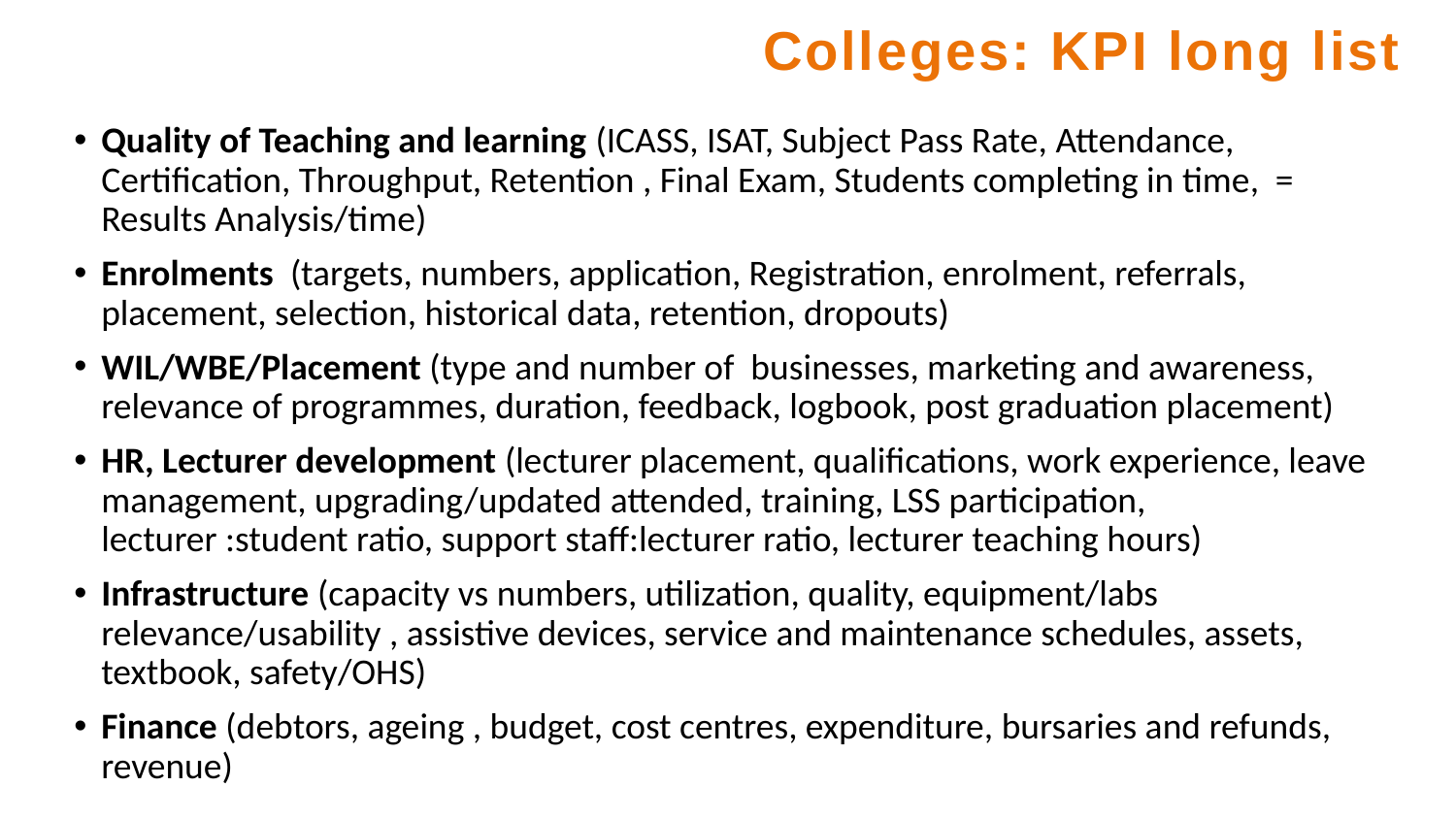

Colleges: KPI long list
Quality of Teaching and learning (ICASS, ISAT, Subject Pass Rate, Attendance, Certification, Throughput, Retention , Final Exam, Students completing in time,  = Results Analysis/time)
Enrolments  (targets, numbers, application, Registration, enrolment, referrals, placement, selection, historical data, retention, dropouts)
WIL/WBE/Placement (type and number of  businesses, marketing and awareness, relevance of programmes, duration, feedback, logbook, post graduation placement)
HR, Lecturer development (lecturer placement, qualifications, work experience, leave management, upgrading/updated attended, training, LSS participation, lecturer :student ratio, support staff:lecturer ratio, lecturer teaching hours)
Infrastructure (capacity vs numbers, utilization, quality, equipment/labs relevance/usability , assistive devices, service and maintenance schedules, assets, textbook, safety/OHS)
Finance (debtors, ageing , budget, cost centres, expenditure, bursaries and refunds, revenue)